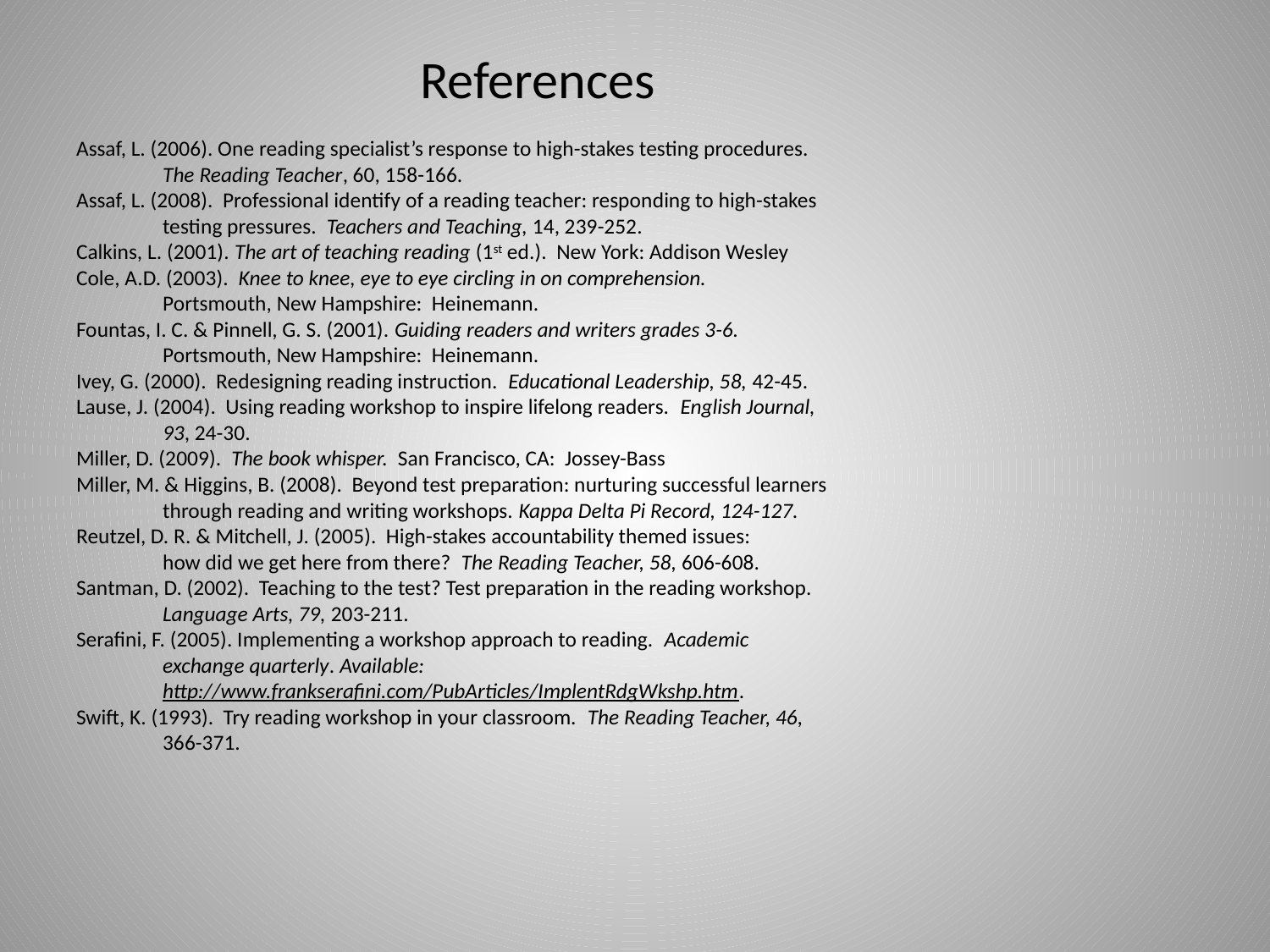

# References Assaf, L. (2006). One reading specialist’s response to high-stakes testing procedures. The Reading Teacher, 60, 158-166. Assaf, L. (2008).  Professional identify of a reading teacher: responding to high-stakes testing pressures.  Teachers and Teaching, 14, 239-252. Calkins, L. (2001). The art of teaching reading (1st ed.).  New York: Addison Wesley Cole, A.D. (2003).  Knee to knee, eye to eye circling in on comprehension. Portsmouth, New Hampshire:  Heinemann. Fountas, I. C. & Pinnell, G. S. (2001). Guiding readers and writers grades 3-6. Portsmouth, New Hampshire:  Heinemann. Ivey, G. (2000).  Redesigning reading instruction.  Educational Leadership, 58, 42-45. Lause, J. (2004).  Using reading workshop to inspire lifelong readers.  English Journal, 93, 24-30. Miller, D. (2009).  The book whisper.  San Francisco, CA:  Jossey-Bass Miller, M. & Higgins, B. (2008).  Beyond test preparation: nurturing successful learners through reading and writing workshops. Kappa Delta Pi Record, 124-127. Reutzel, D. R. & Mitchell, J. (2005).  High-stakes accountability themed issues: how did we get here from there?  The Reading Teacher, 58, 606-608. Santman, D. (2002).  Teaching to the test? Test preparation in the reading workshop. Language Arts, 79, 203-211. Serafini, F. (2005). Implementing a workshop approach to reading.  Academic exchange quarterly. Available: http://www.frankserafini.com/PubArticles/ImplentRdgWkshp.htm. Swift, K. (1993).  Try reading workshop in your classroom.  The Reading Teacher, 46, 366-371.